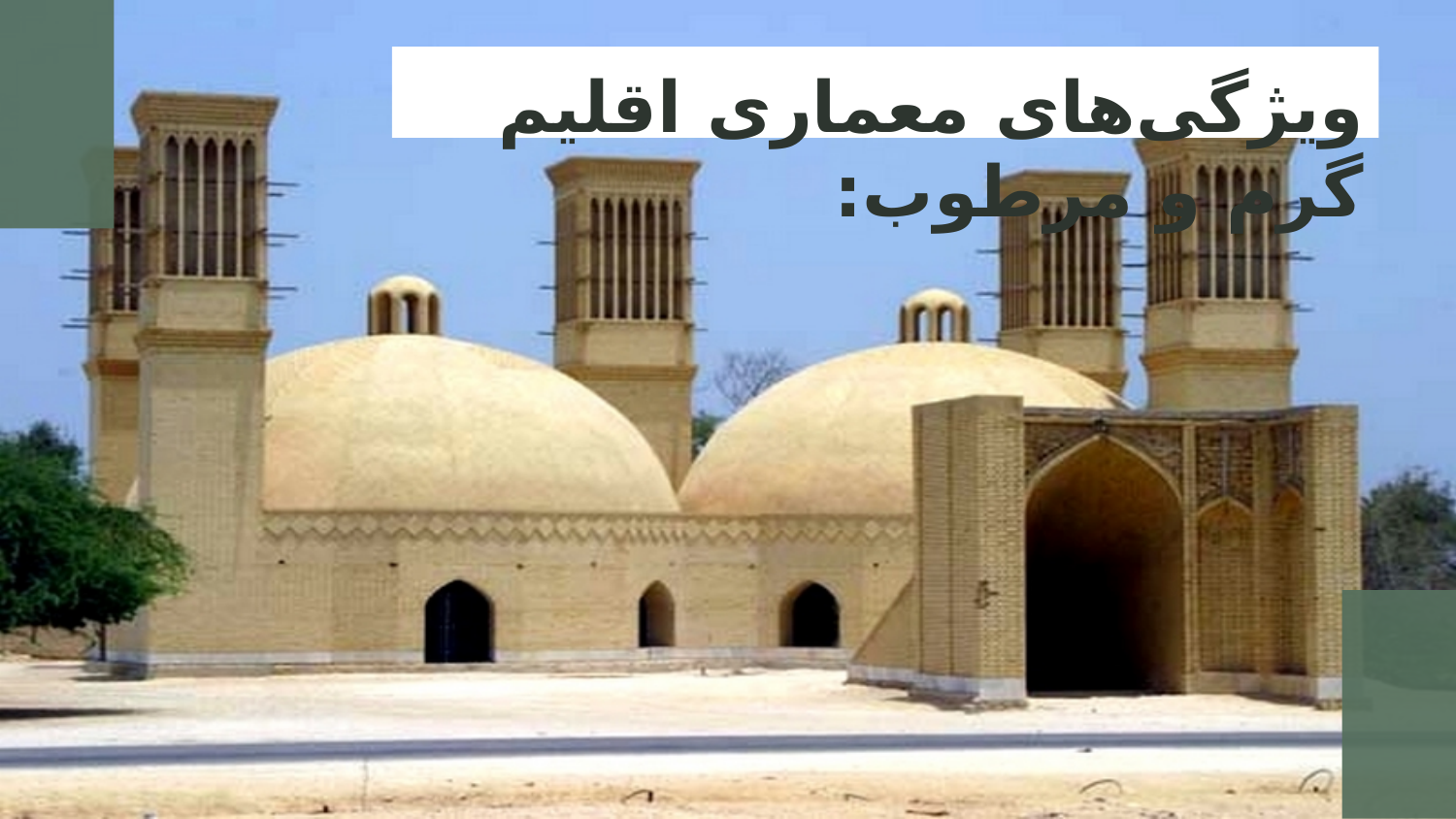

# ویژگی‌های معماری اقلیم گرم و مرطوب: